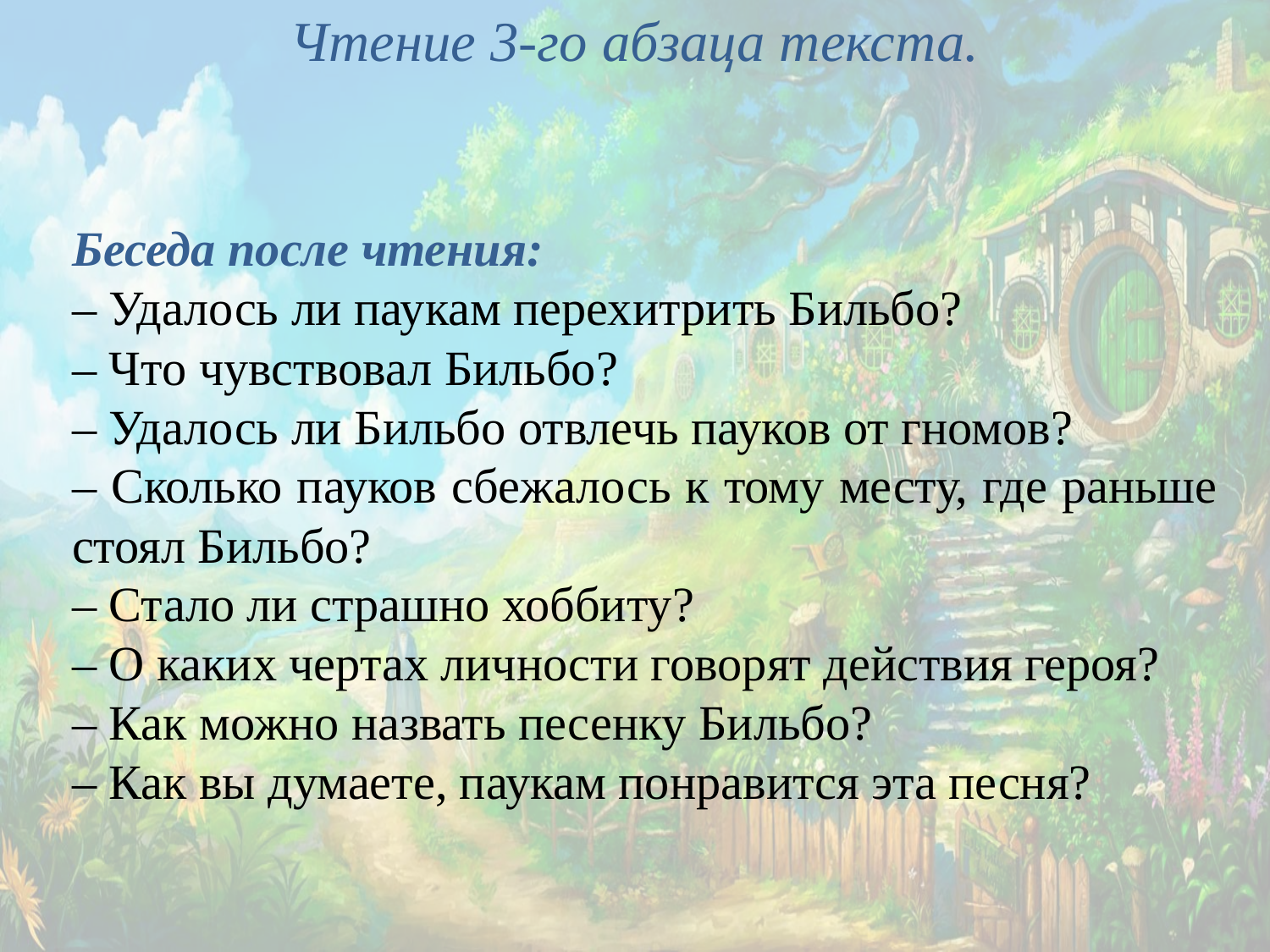

Чтение 3-го абзаца текста.
Беседа после чтения:
– Удалось ли паукам перехитрить Бильбо?
– Что чувствовал Бильбо?
– Удалось ли Бильбо отвлечь пауков от гномов?
– Сколько пауков сбежалось к тому месту, где раньше стоял Бильбо?
– Стало ли страшно хоббиту?
– О каких чертах личности говорят действия героя?
– Как можно назвать песенку Бильбо?
– Как вы думаете, паукам понравится эта песня?